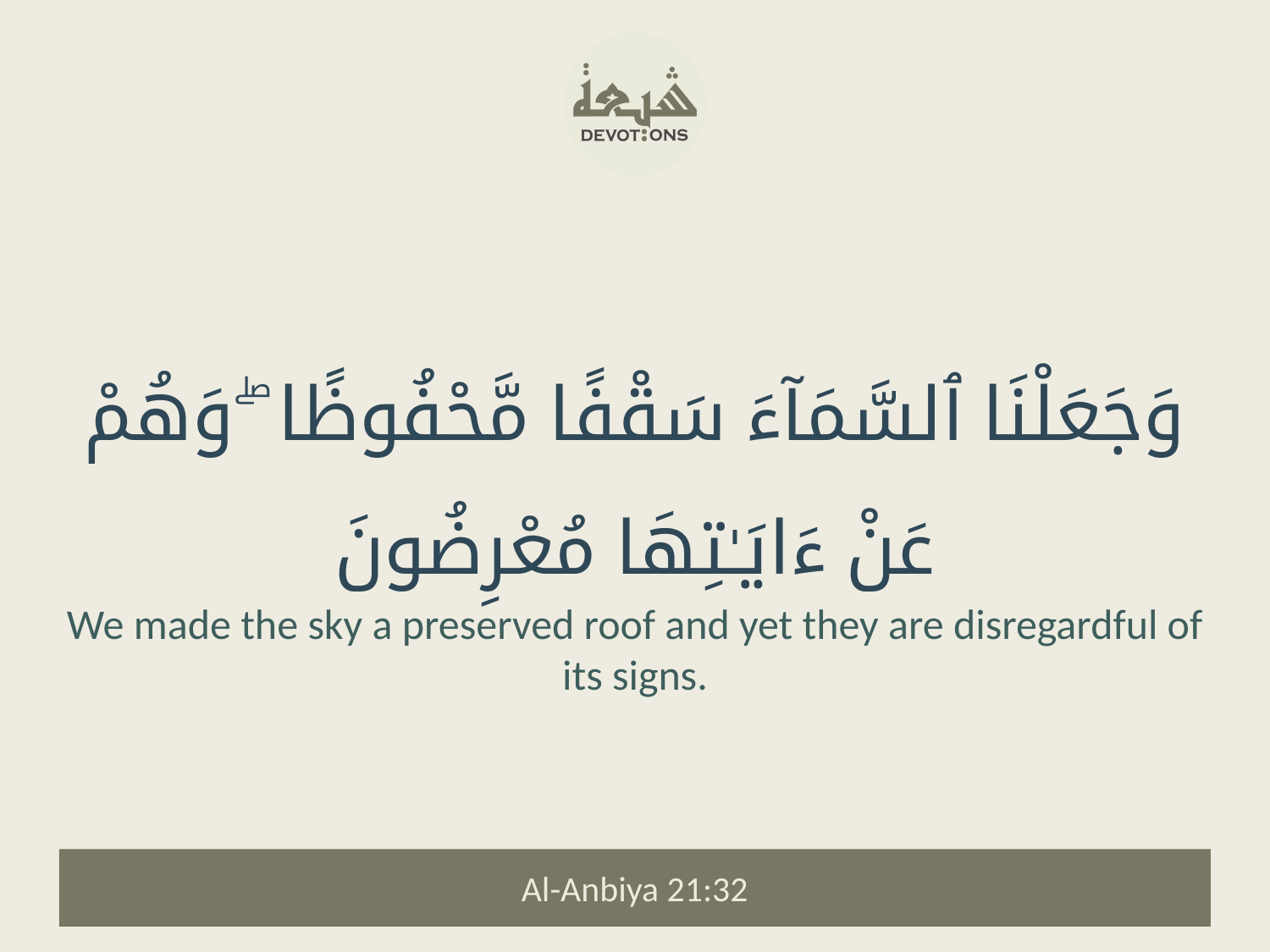

وَجَعَلْنَا ٱلسَّمَآءَ سَقْفًا مَّحْفُوظًا ۖ وَهُمْ عَنْ ءَايَـٰتِهَا مُعْرِضُونَ
We made the sky a preserved roof and yet they are disregardful of its signs.
Al-Anbiya 21:32